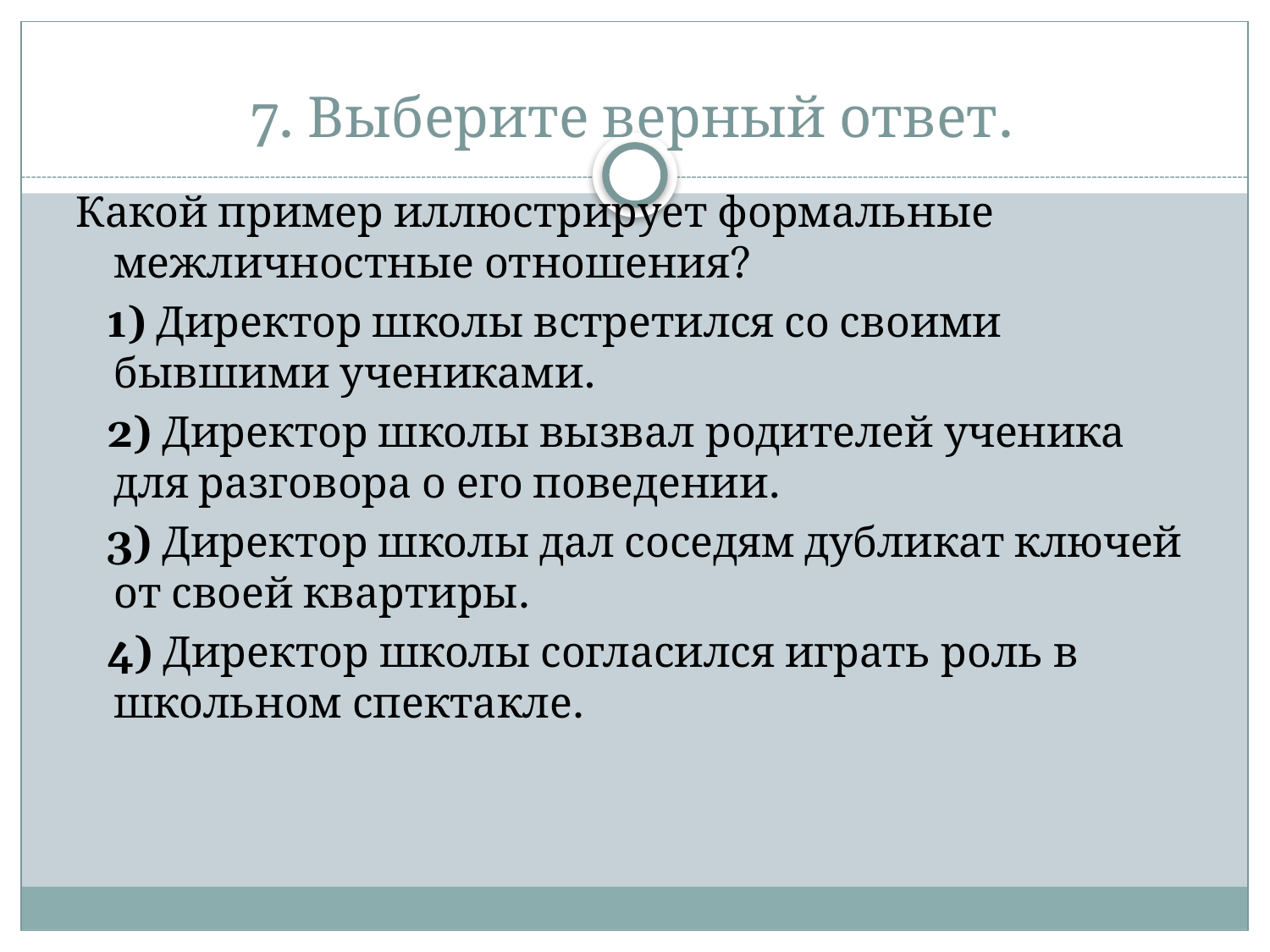

# 7. Выберите верный ответ.
Какой пример иллюстрирует формальные межличностные отношения?
   1) Директор школы встретился со своими бывшими учениками.
   2) Директор школы вызвал родителей ученика для разговора о его поведении.
   3) Директор школы дал соседям дубликат ключей от своей квартиры.
   4) Директор школы согласился играть роль в школьном спектакле.